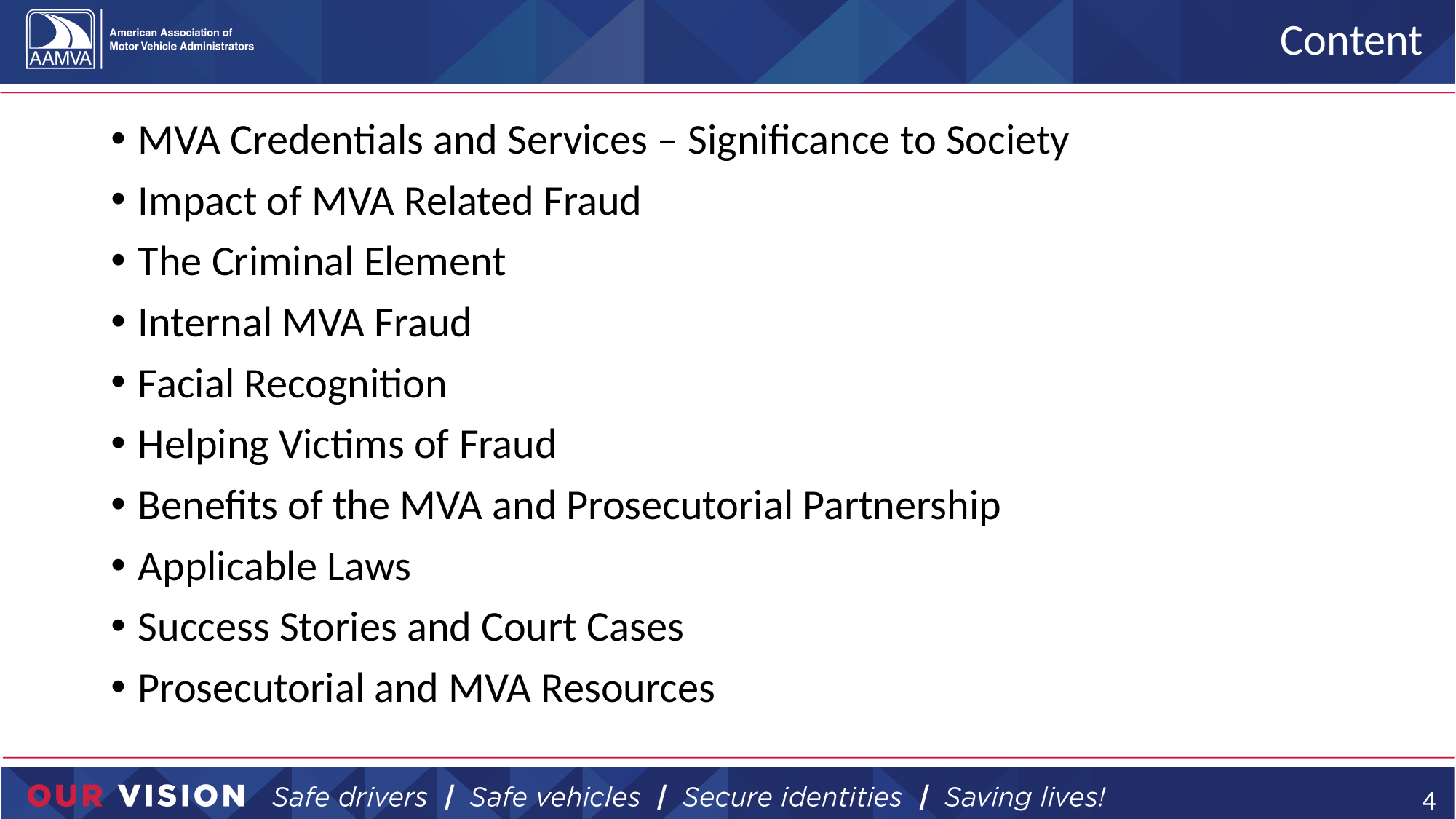

# Content
MVA Credentials and Services – Significance to Society
Impact of MVA Related Fraud
The Criminal Element
Internal MVA Fraud
Facial Recognition
Helping Victims of Fraud
Benefits of the MVA and Prosecutorial Partnership
Applicable Laws
Success Stories and Court Cases
Prosecutorial and MVA Resources

4